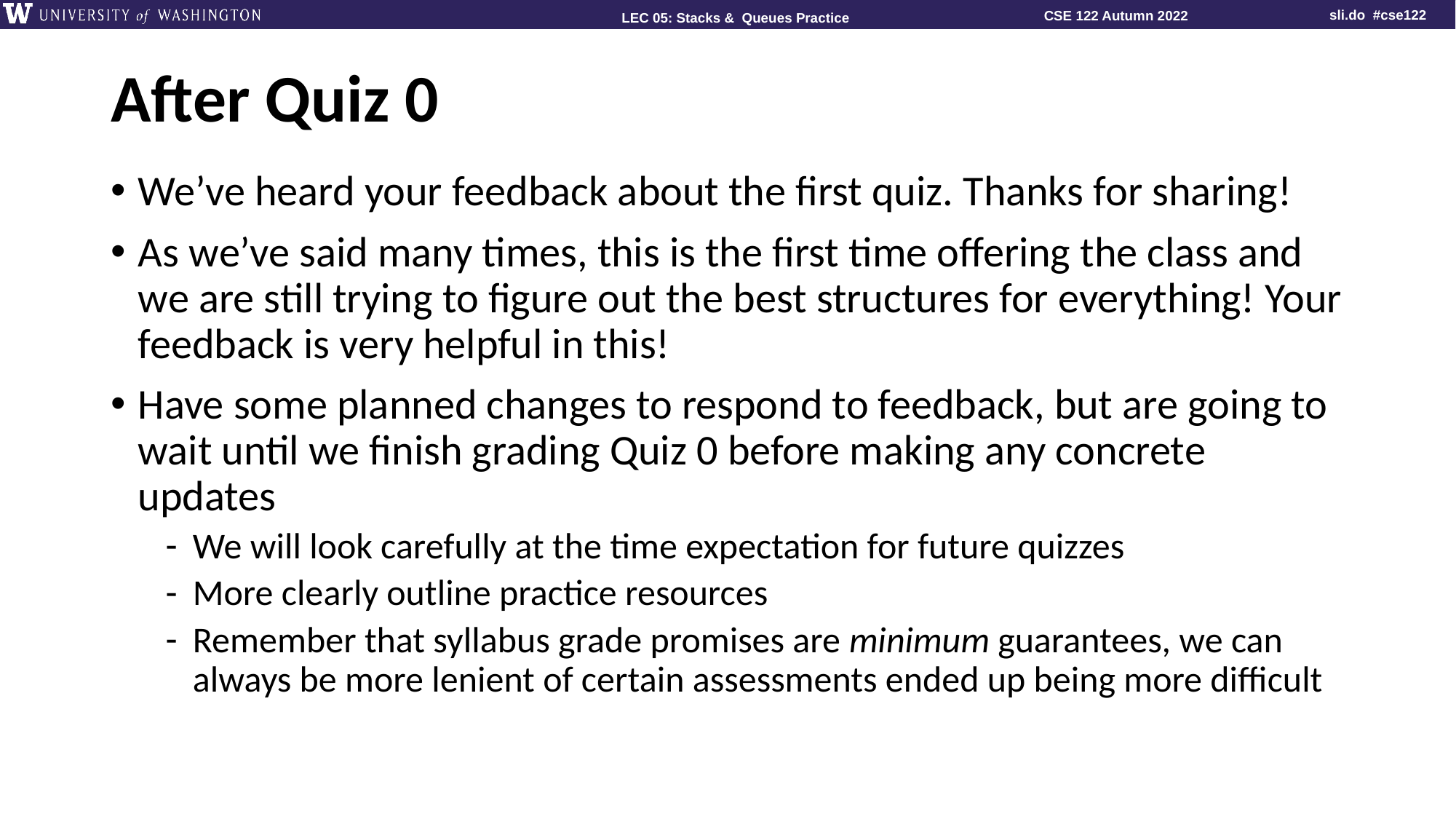

# After Quiz 0
We’ve heard your feedback about the first quiz. Thanks for sharing!
As we’ve said many times, this is the first time offering the class and we are still trying to figure out the best structures for everything! Your feedback is very helpful in this!
Have some planned changes to respond to feedback, but are going to wait until we finish grading Quiz 0 before making any concrete updates
We will look carefully at the time expectation for future quizzes
More clearly outline practice resources
Remember that syllabus grade promises are minimum guarantees, we can always be more lenient of certain assessments ended up being more difficult